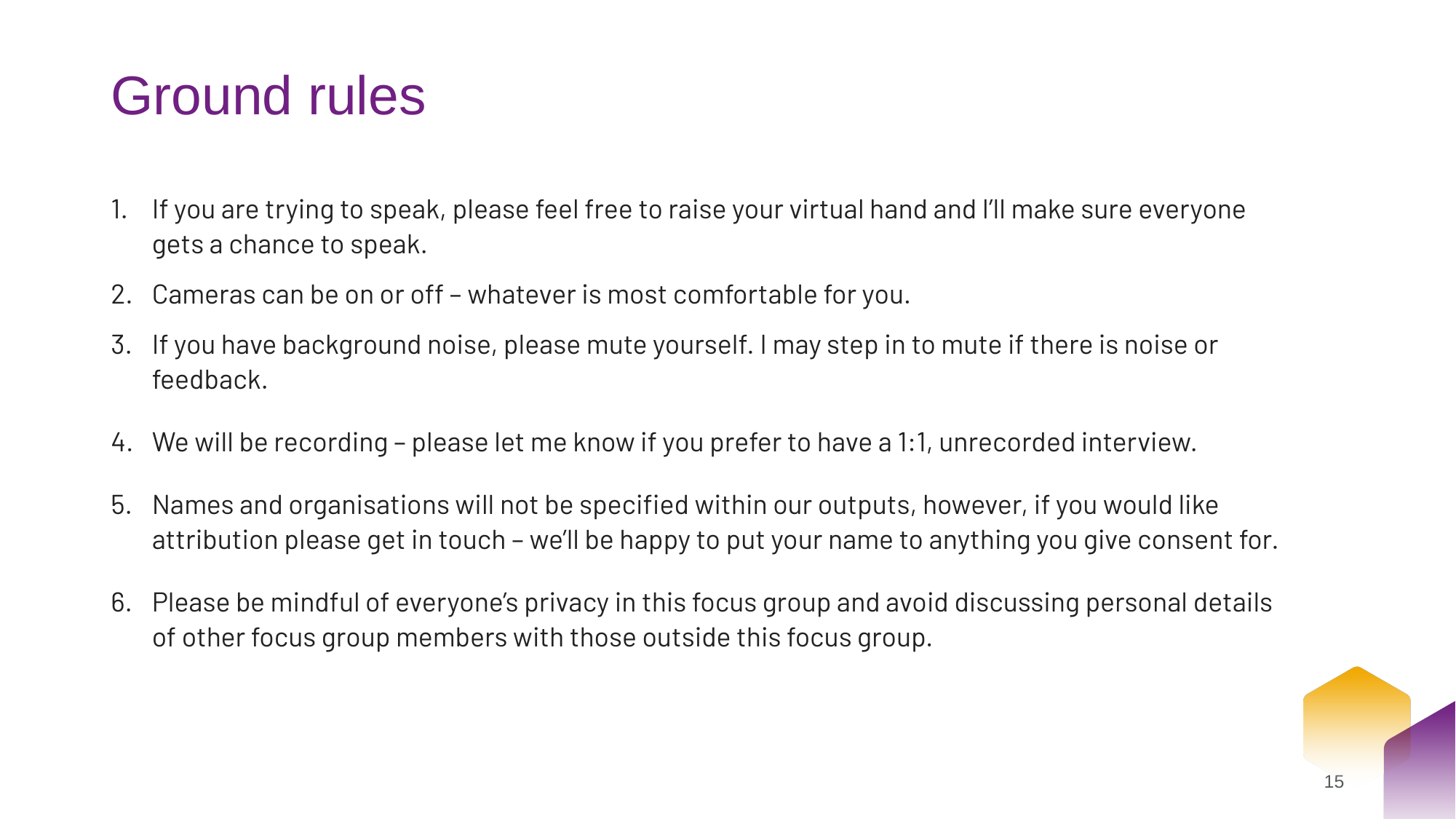

# Ground rules
If you are trying to speak, please feel free to raise your virtual hand and I’ll make sure everyone gets a chance to speak.
Cameras can be on or off – whatever is most comfortable for you.
If you have background noise, please mute yourself. I may step in to mute if there is noise or feedback.
We will be recording – please let me know if you prefer to have a 1:1, unrecorded interview.
Names and organisations will not be specified within our outputs, however, if you would like attribution please get in touch – we’ll be happy to put your name to anything you give consent for.
Please be mindful of everyone’s privacy in this focus group and avoid discussing personal details of other focus group members with those outside this focus group.
15